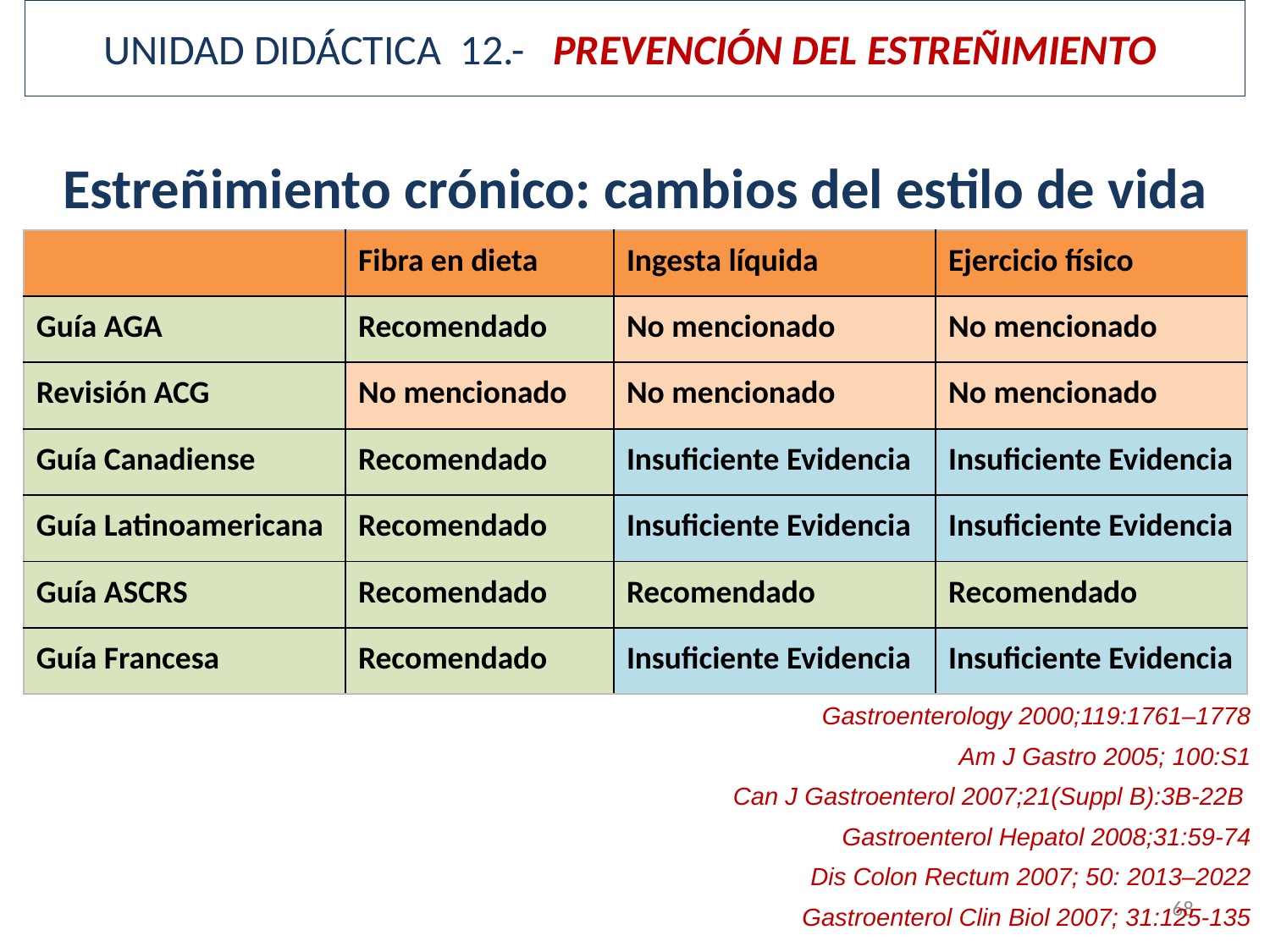

# UNIDAD DIDÁCTICA  12.-   PREVENCIÓN DEL ESTREÑIMIENTO

Estreñimiento crónico: cambios del estilo de vida

|  | Fibra en dieta | Ingesta líquida | Ejercicio físico |
| --- | --- | --- | --- |
| Guía AGA | Recomendado | No mencionado | No mencionado |
| Revisión ACG | No mencionado | No mencionado | No mencionado |
| Guía Canadiense | Recomendado | Insuficiente Evidencia | Insuficiente Evidencia |
| Guía Latinoamericana | Recomendado | Insuficiente Evidencia | Insuficiente Evidencia |
| Guía ASCRS | Recomendado | Recomendado | Recomendado |
| Guía Francesa | Recomendado | Insuficiente Evidencia | Insuficiente Evidencia |
Gastroenterology 2000;119:1761–1778
Am J Gastro 2005; 100:S1
Can J Gastroenterol 2007;21(Suppl B):3B-22B
Gastroenterol Hepatol 2008;31:59-74
Dis Colon Rectum 2007; 50: 2013–2022
Gastroenterol Clin Biol 2007; 31:125-135
68